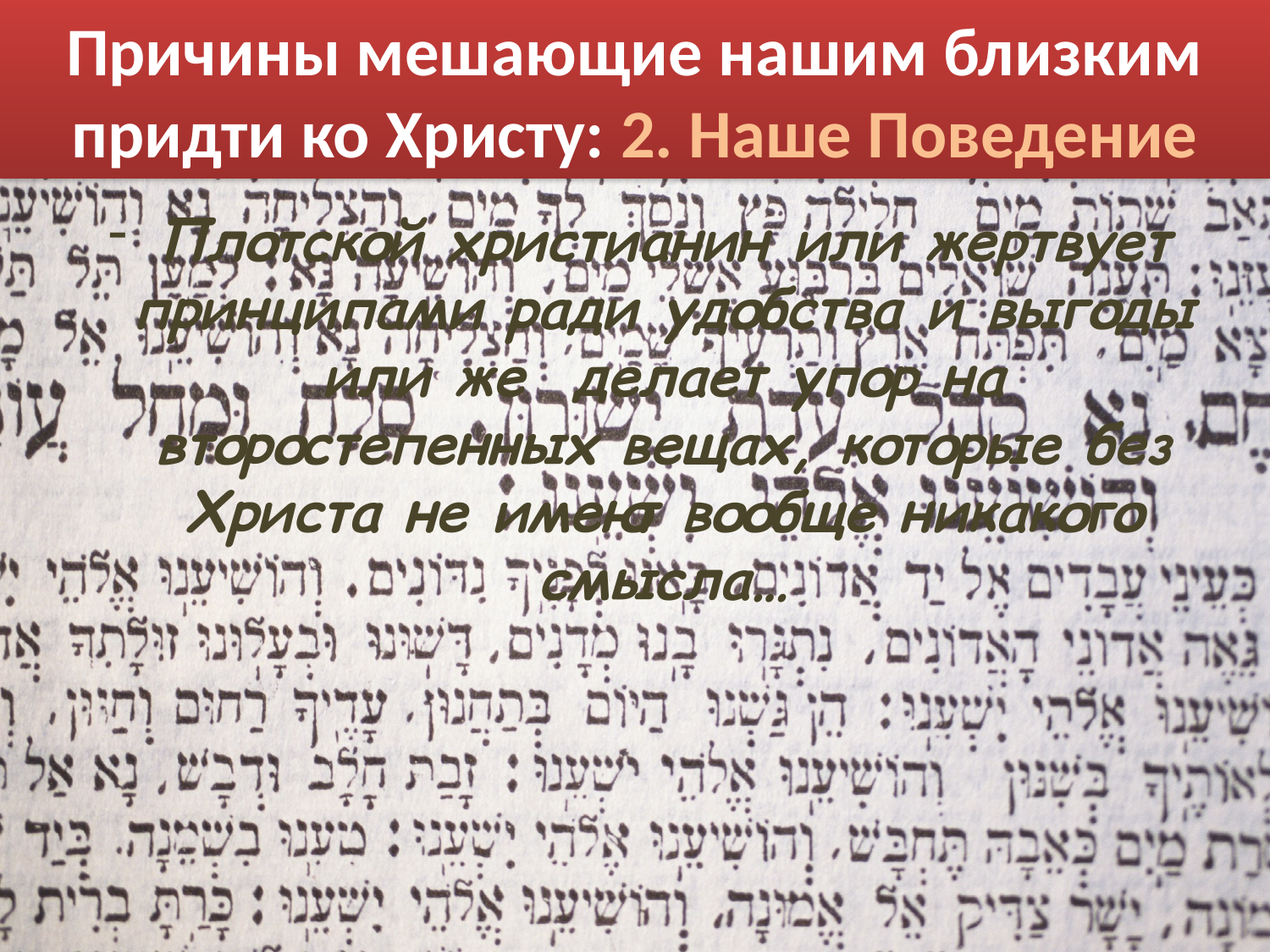

# Причины мешающие нашим близким придти ко Христу: 2. Наше Поведение
Плотской христианин или жертвует принципами ради удобства и выгоды или же  делает упор на второстепенных вещах, которые без Христа не имеют вообще никакого смысла…